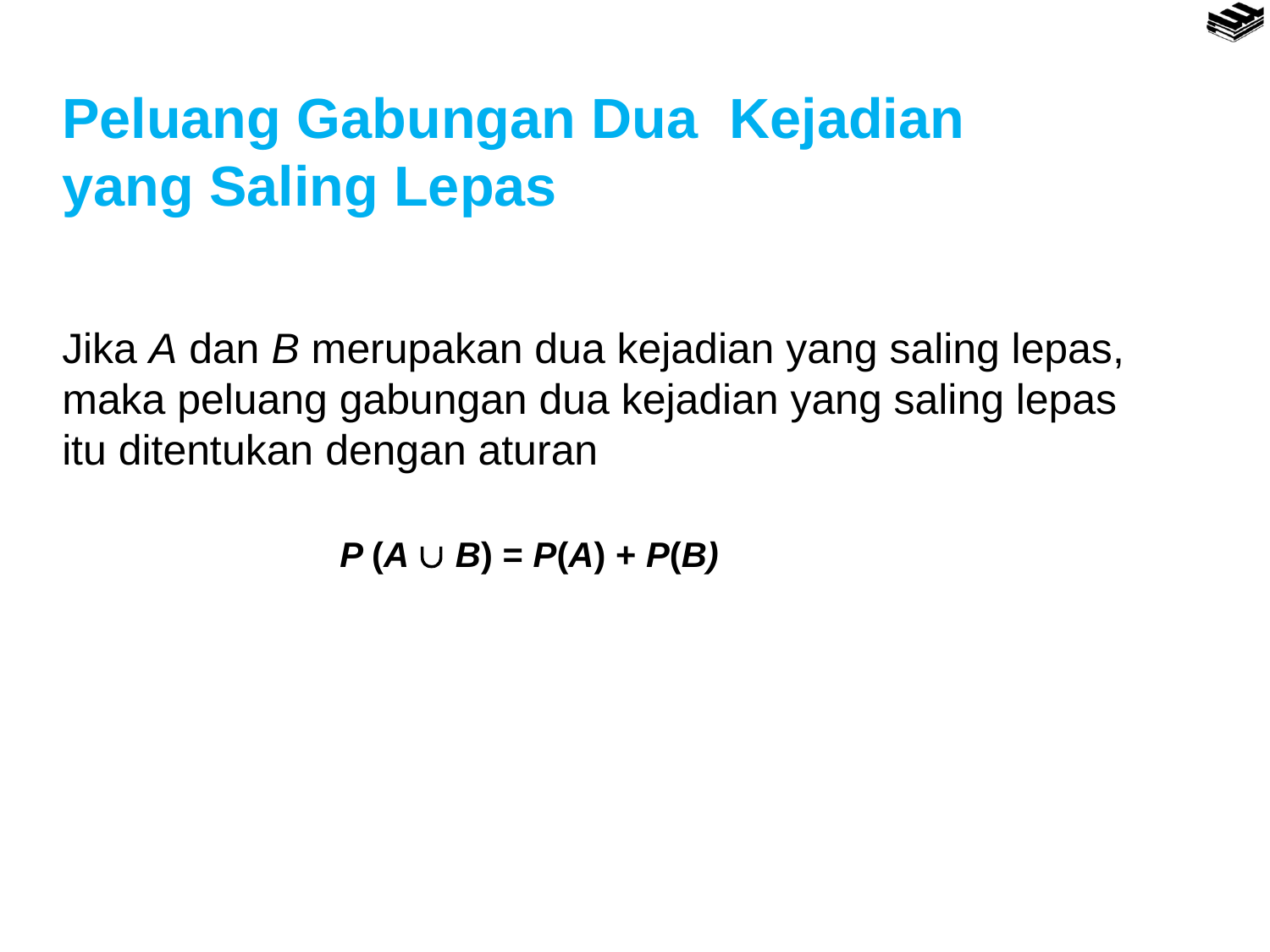

Peluang Gabungan Dua  Kejadian yang Saling Lepas
Jika A dan B merupakan dua kejadian yang saling lepas, maka peluang gabungan dua kejadian yang saling lepas itu ditentukan dengan aturan
P (A ∪ B) = P(A) + P(B)